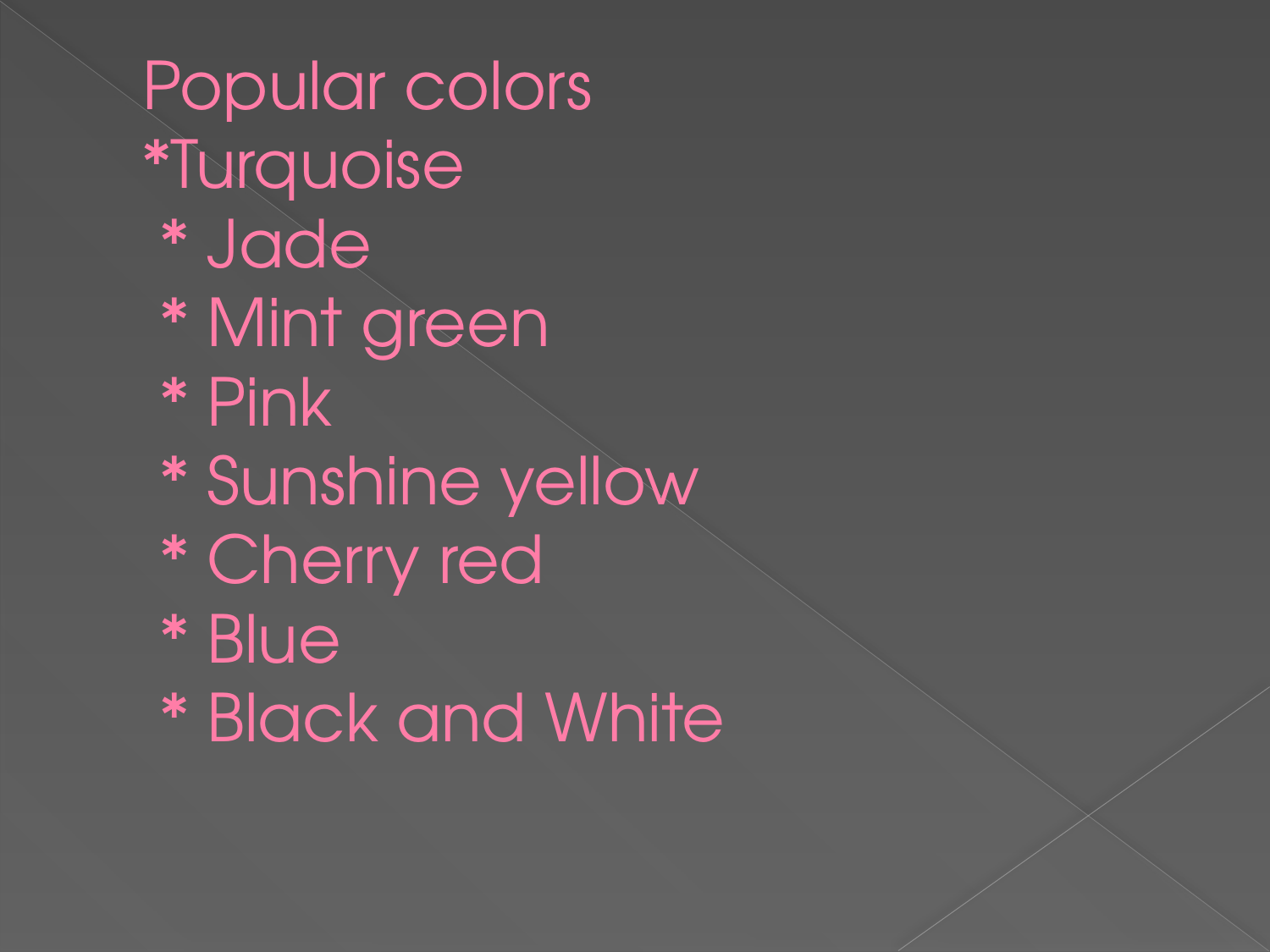

# Popular colors *Turquoise * Jade * Mint green * Pink * Sunshine yellow * Cherry red * Blue * Black and White